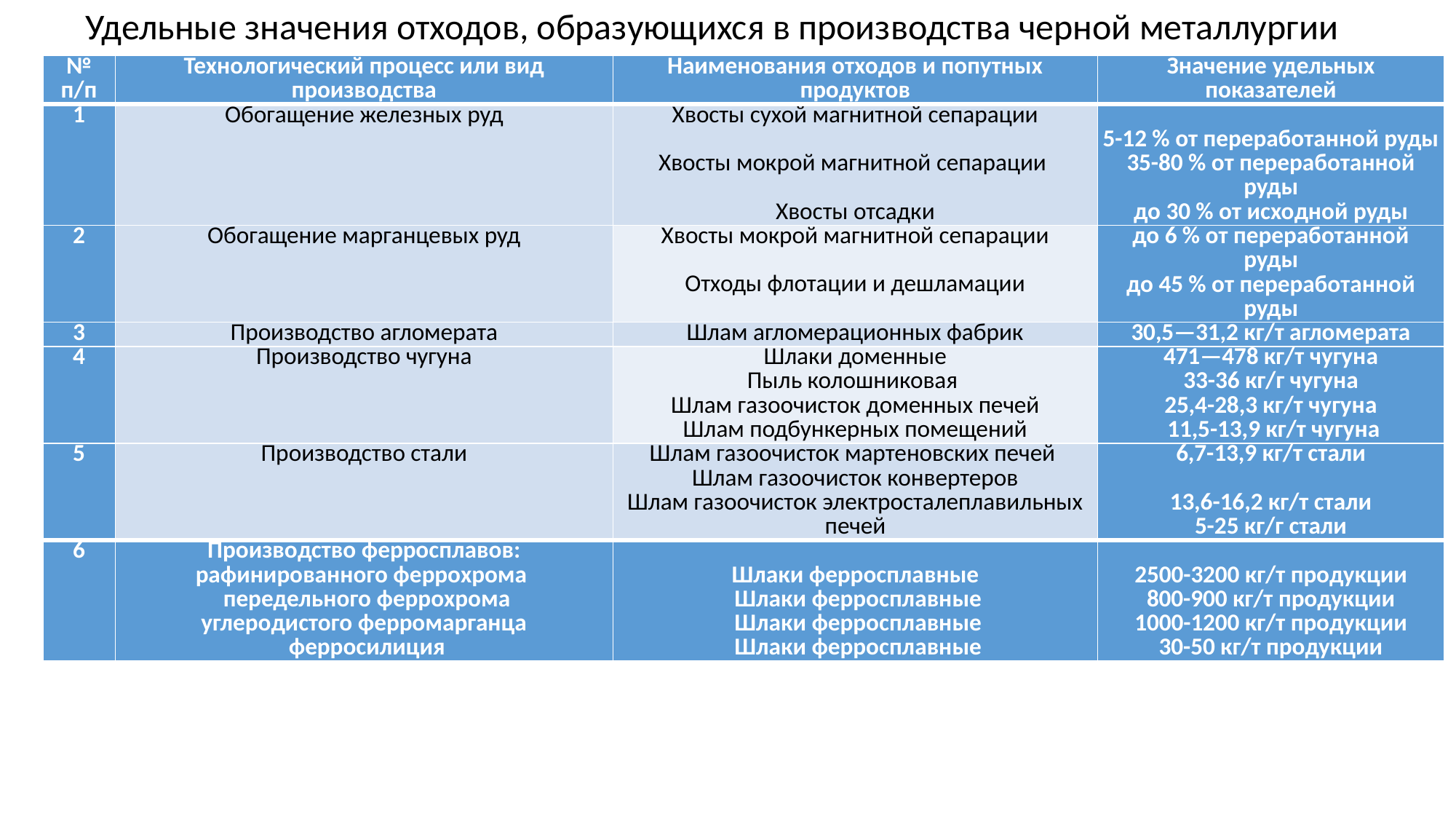

# Удельные значения отходов, образующихся в производства черной металлургии
| № п/п | Технологический процесс или вид производства | Наименования отходов и попутных продуктов | Значение удельных показателей |
| --- | --- | --- | --- |
| 1 | Обогащение железных руд | Хвосты сухой магнитной сепарации Хвосты мокрой магнитной сепарации Хвосты отсадки | 5-12 % от переработанной руды 35-80 % от переработанной руды до 30 % от исходной руды |
| 2 | Обогащение марганцевых руд | Хвосты мокрой магнитной сепарации Отходы флотации и дешламации | до 6 % от переработанной руды до 45 % от переработанной руды |
| 3 | Производство агломерата | Шлам агломерационных фабрик | 30,5—31,2 кг/т агломерата |
| 4 | Производство чугуна | Шлаки доменные Пыль колошниковая Шлам газоочисток доменных печей Шлам подбункерных помещений | 471—478 кг/т чугуна 33-36 кг/г чугуна 25,4-28,3 кг/т чугуна  11,5-13,9 кг/т чугуна |
| 5 | Производство стали | Шлам газоочисток мартеновских печей Шлам газоочисток конвертеров Шлам газоочисток электросталеплавильных печей | 6,7-13,9 кг/т стали   13,6-16,2 кг/т стали 5-25 кг/г стали |
| 6 | Производство ферросплавов: рафинированного феррохрома  передельного феррохрома  углеродистого ферромарганца  ферросилиция | Шлаки ферросплавные  Шлаки ферросплавные  Шлаки ферросплавные  Шлаки ферросплавные | 2500-3200 кг/т продукции 800-900 кг/т продукции 1000-1200 кг/т продукции 30-50 кг/т продукции |